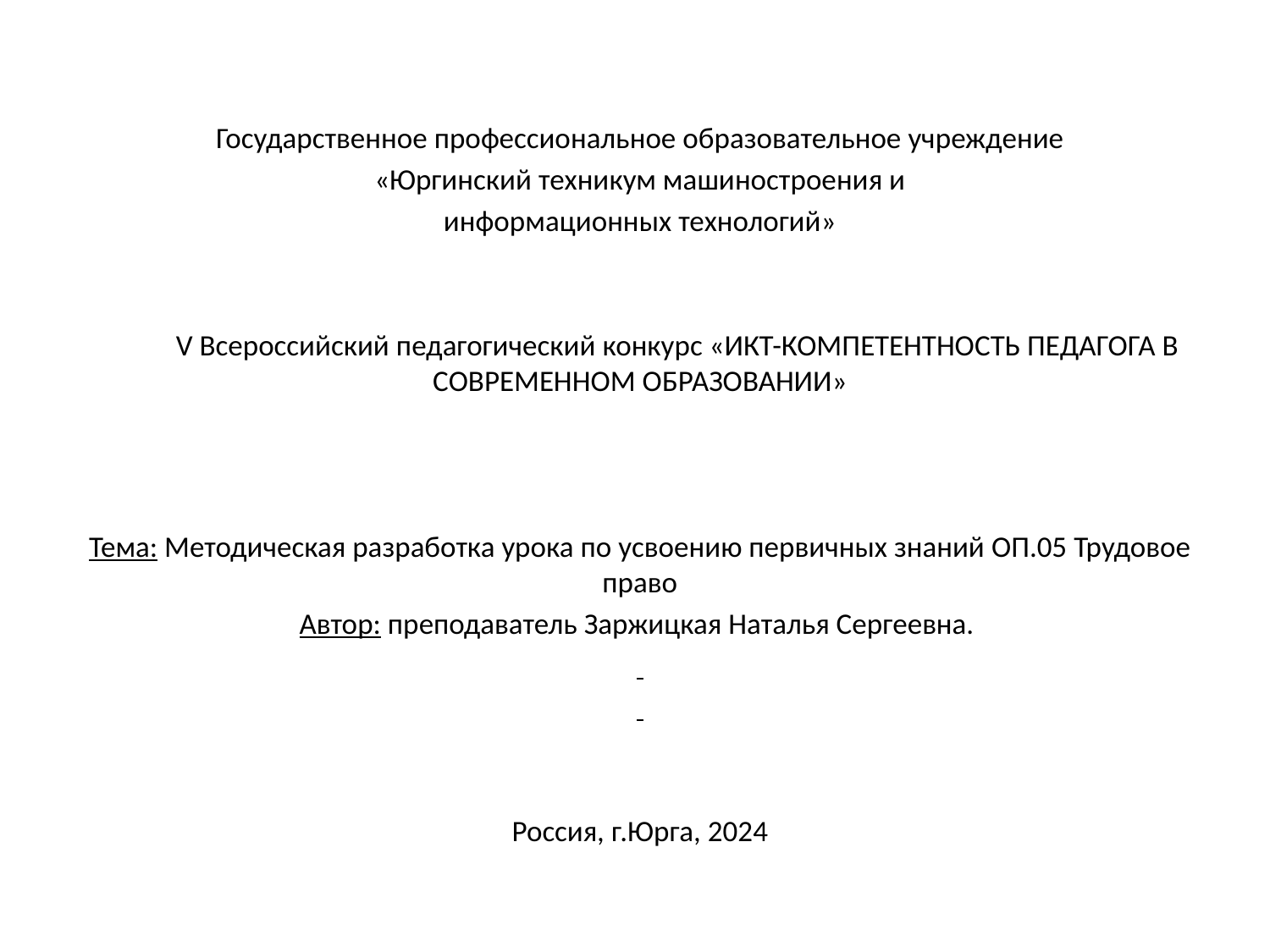

Государственное профессиональное образовательное учреждение
 «Юргинский техникум машиностроения и
информационных технологий»

           V Всероссийский педагогический конкурс «ИКТ-КОМПЕТЕНТНОСТЬ ПЕДАГОГА В СОВРЕМЕННОМ ОБРАЗОВАНИИ»

Тема: Методическая разработка урока по усвоению первичных знаний ОП.05 Трудовое право
Автор: преподаватель Заржицкая Наталья Сергеевна.

Россия, г.Юрга, 2024

#